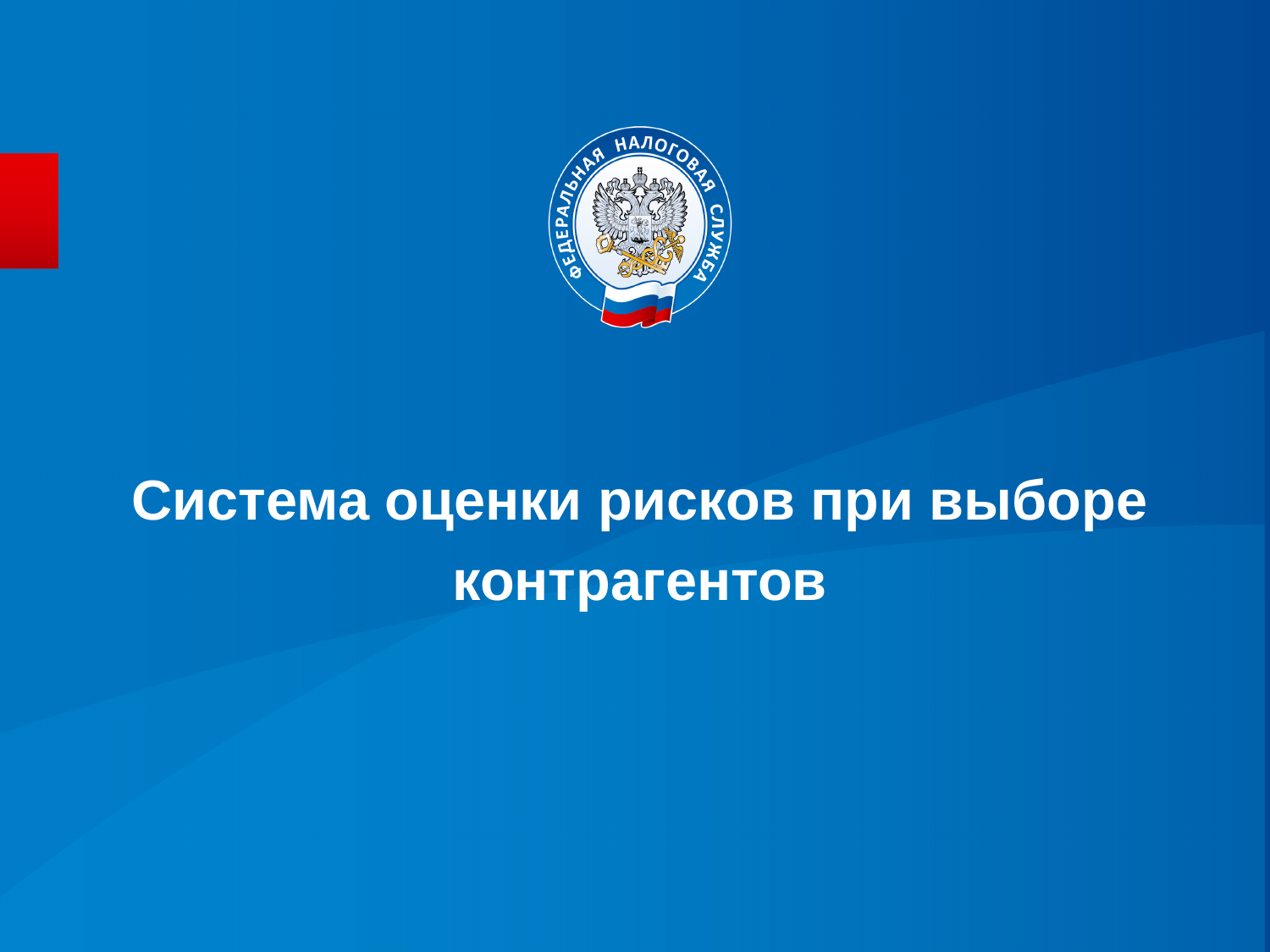

# Система оценки рисков при выборе контрагентов